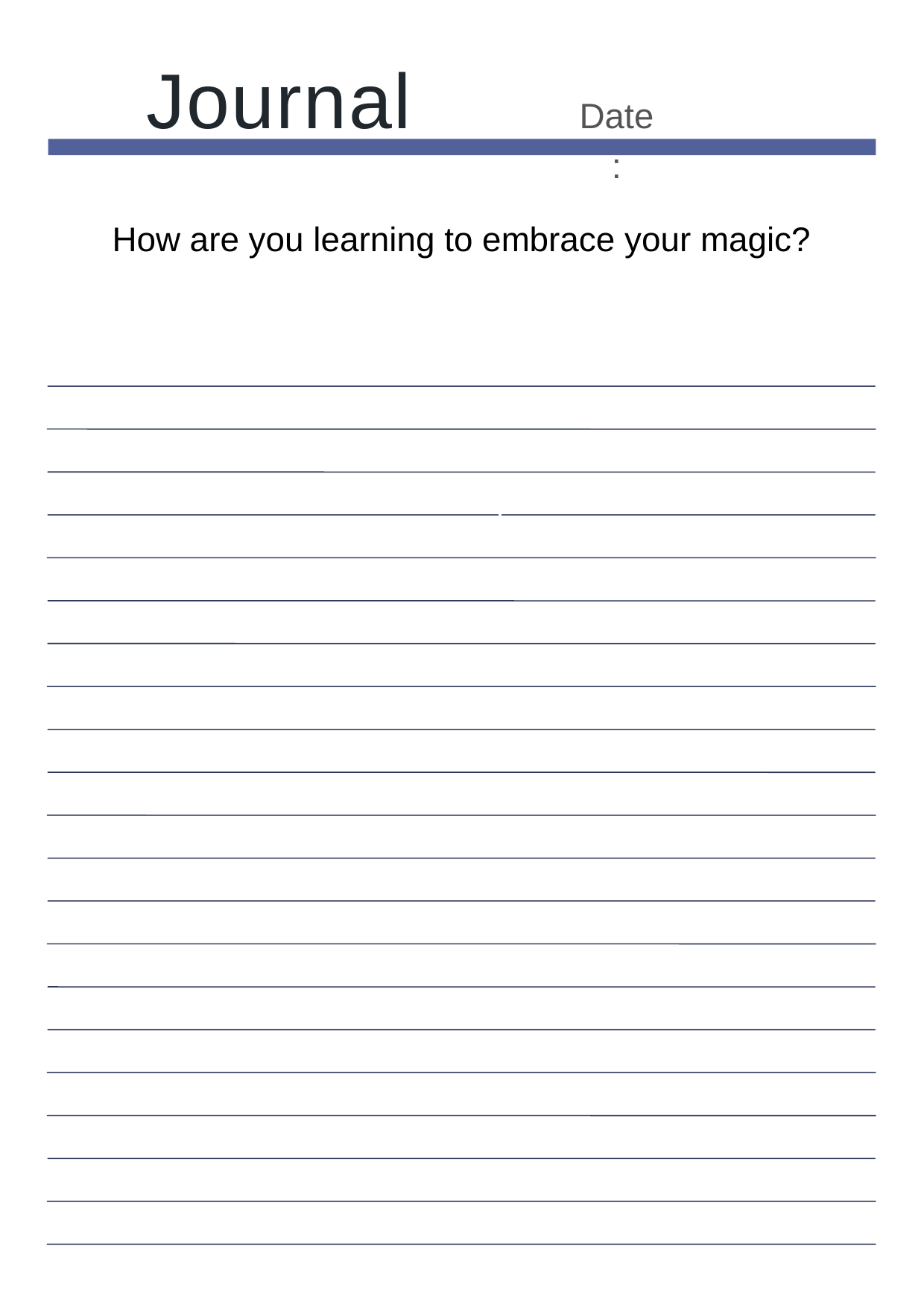

Journal
Date:

How are you learning to embrace your magic?

Journal Prompt Here